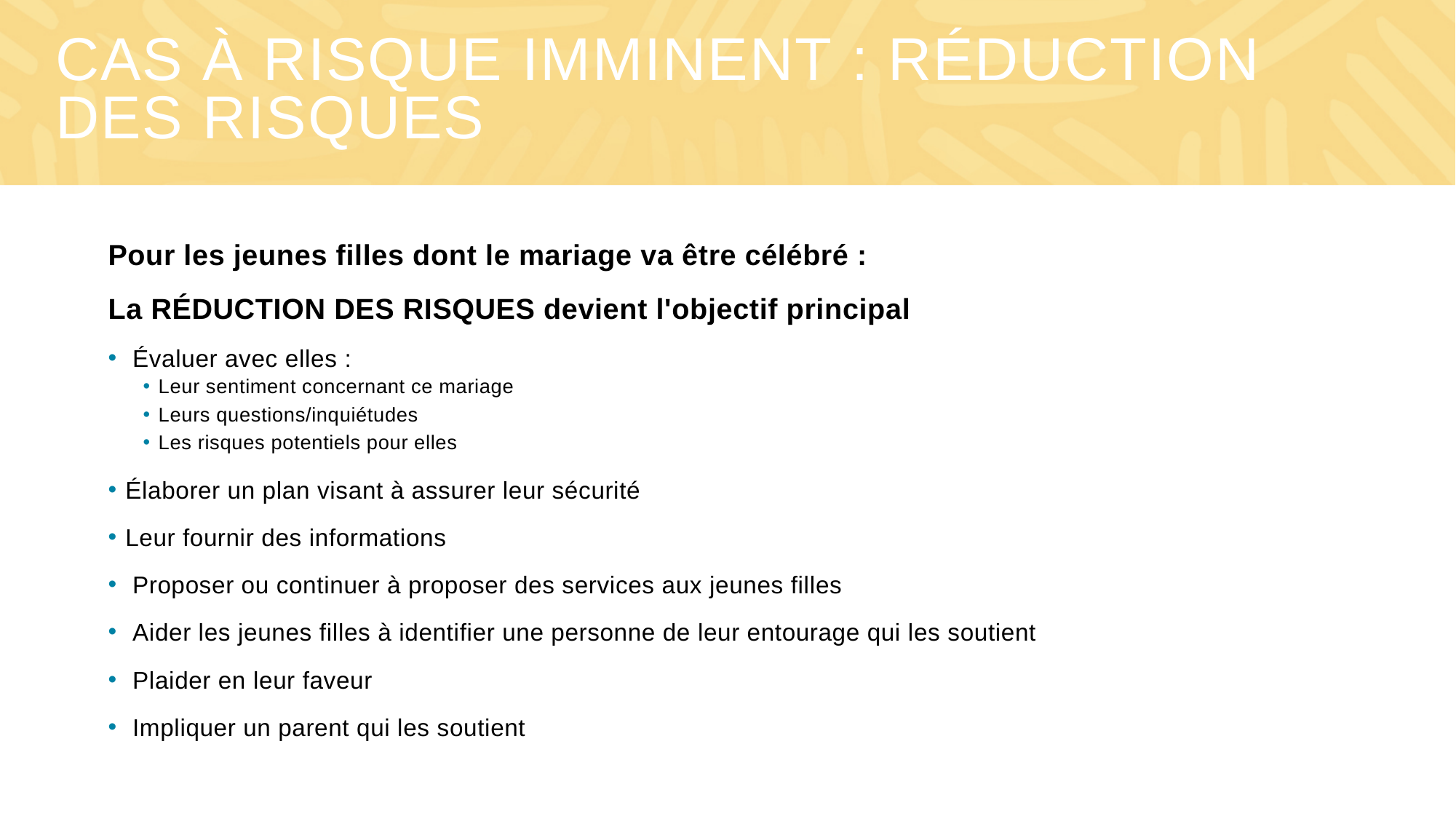

# CAS À RISQUE IMMINENT : RÉDUCTION DES RISQUES
Pour les jeunes filles dont le mariage va être célébré :
La RÉDUCTION DES RISQUES devient l'objectif principal
  Évaluer avec elles :
Leur sentiment concernant ce mariage
Leurs questions/inquiétudes
Les risques potentiels pour elles
 Élaborer un plan visant à assurer leur sécurité
 Leur fournir des informations
  Proposer ou continuer à proposer des services aux jeunes filles
  Aider les jeunes filles à identifier une personne de leur entourage qui les soutient
  Plaider en leur faveur
  Impliquer un parent qui les soutient